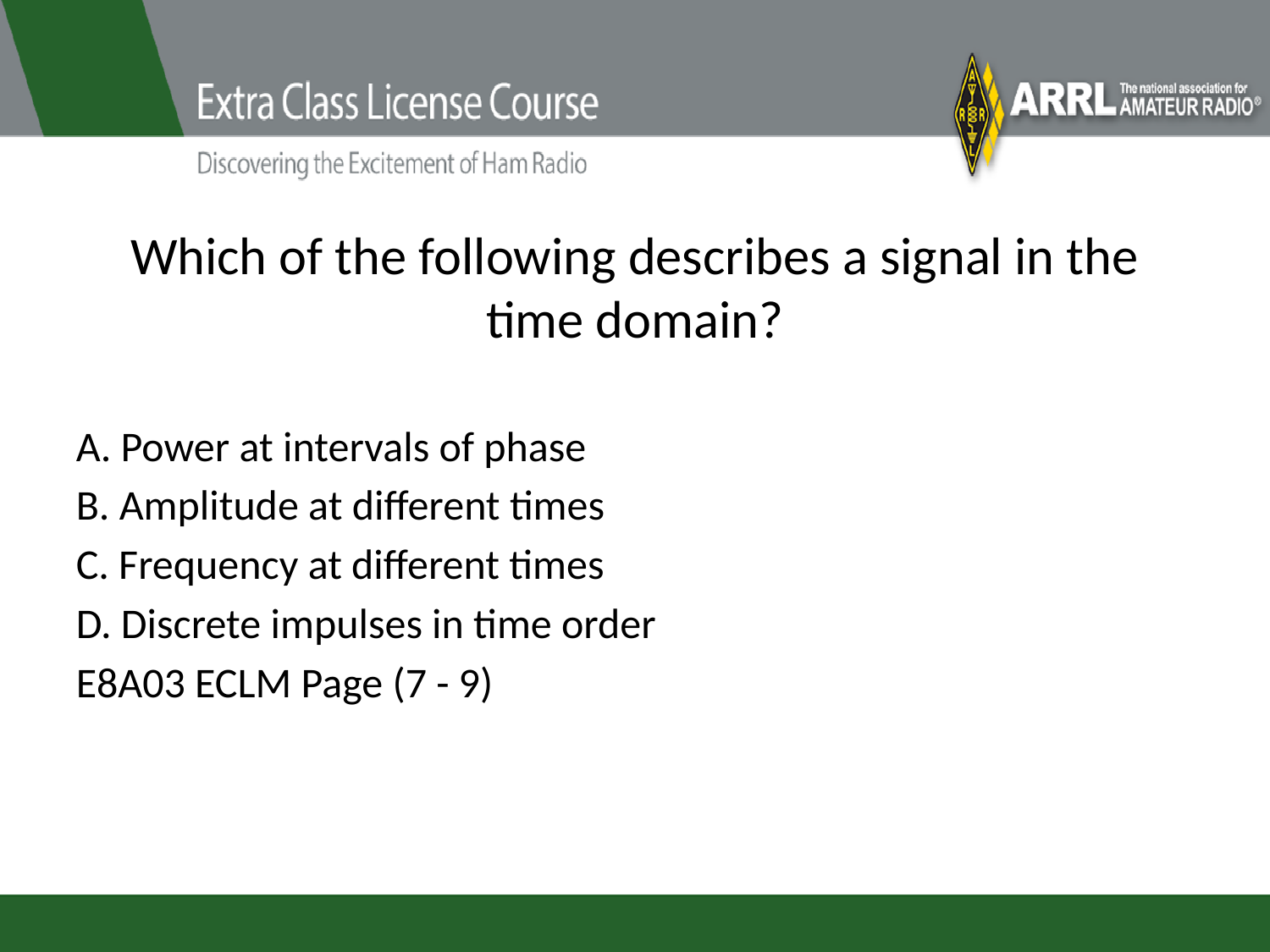

# Which of the following describes a signal in the time domain?
A. Power at intervals of phase
B. Amplitude at different times
C. Frequency at different times
D. Discrete impulses in time order
E8A03 ECLM Page (7 - 9)